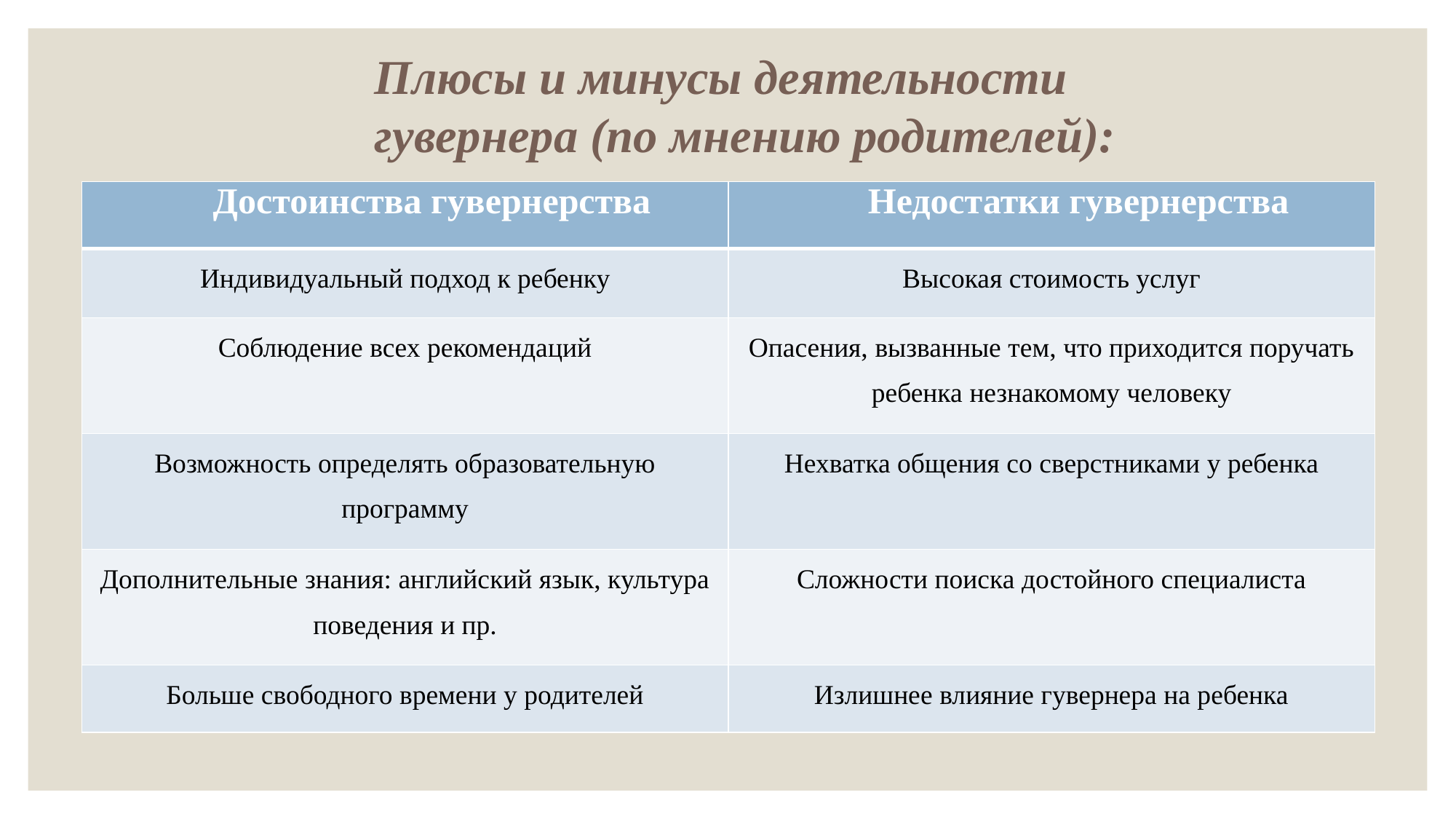

Плюсы и минусы деятельности гувернера (по мнению родителей):
| Достоинства гувернерства | Недостатки гувернерства |
| --- | --- |
| Индивидуальный подход к ребенку | Высокая стоимость услуг |
| Соблюдение всех рекомендаций | Опасения, вызванные тем, что приходится поручать ребенка незнакомому человеку |
| Возможность определять образовательную программу | Нехватка общения со сверстниками у ребенка |
| Дополнительные знания: английский язык, культура поведения и пр. | Сложности поиска достойного специалиста |
| Больше свободного времени у родителей | Излишнее влияние гувернера на ребенка |